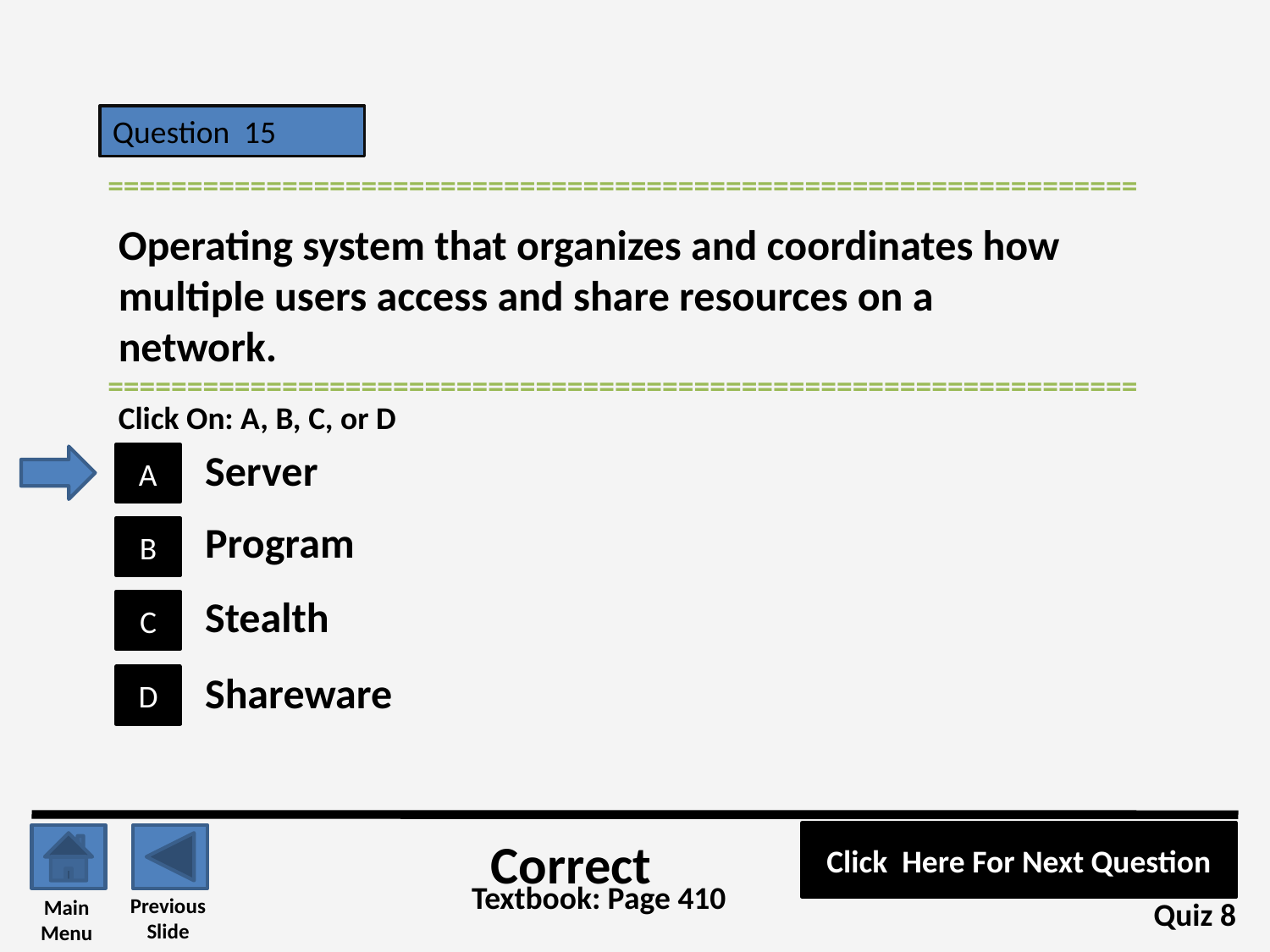

Question  15
=================================================================
Operating system that organizes and coordinates how multiple users access and share resources on a network.
=================================================================
Click On: A, B, C, or D
Server
A

Program
B
Stealth
C

Shareware
D
Click  Here For Next Question

Correct
Textbook: Page 410
Previous
Slide
Main
Menu
Quiz 8